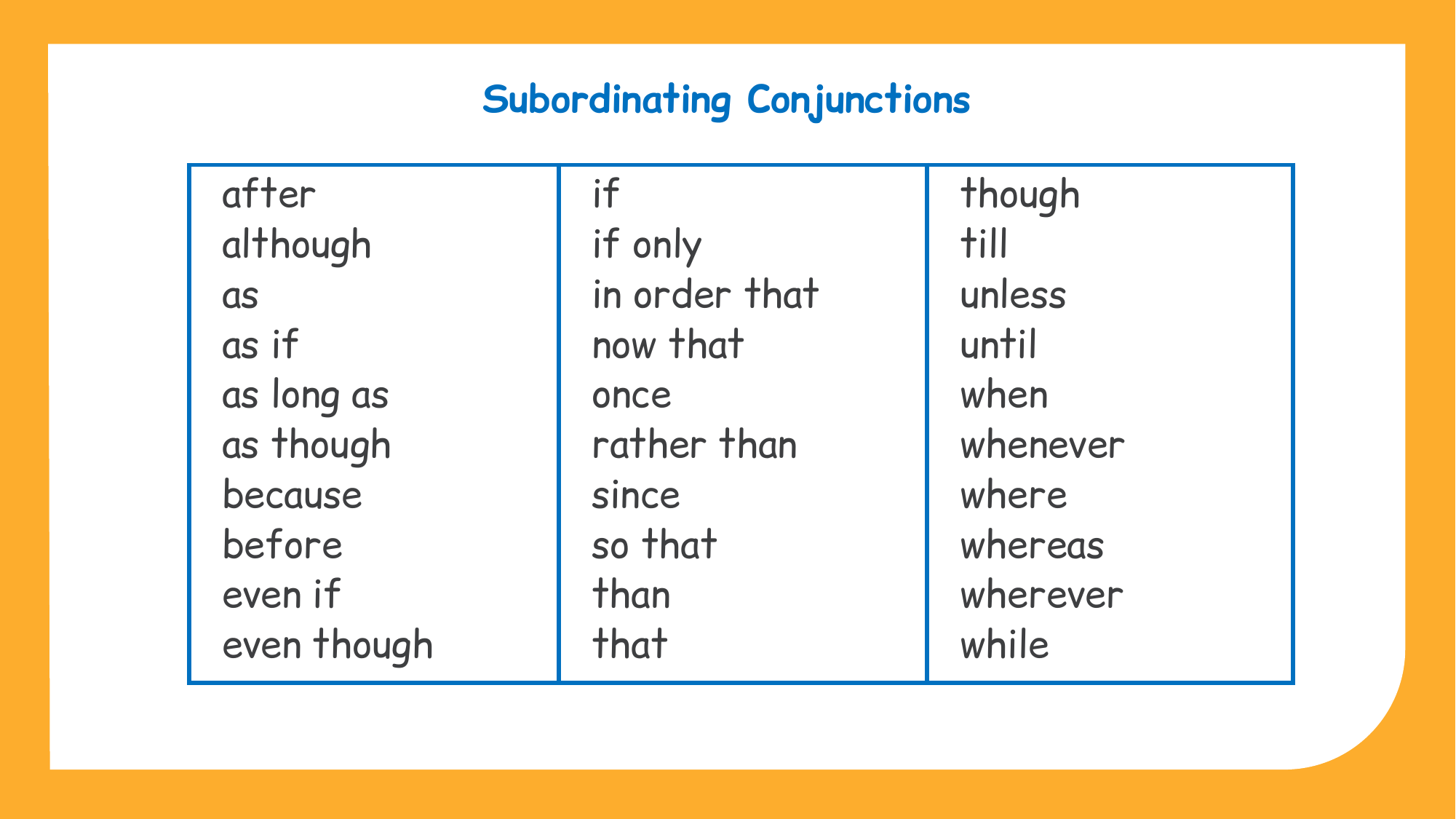

Subordinating Conjunctions
| after although as as if as long as as though because before even if even though | if if only in order that now that once rather than since so that than that | though till unless until when whenever where whereas wherever while |
| --- | --- | --- |